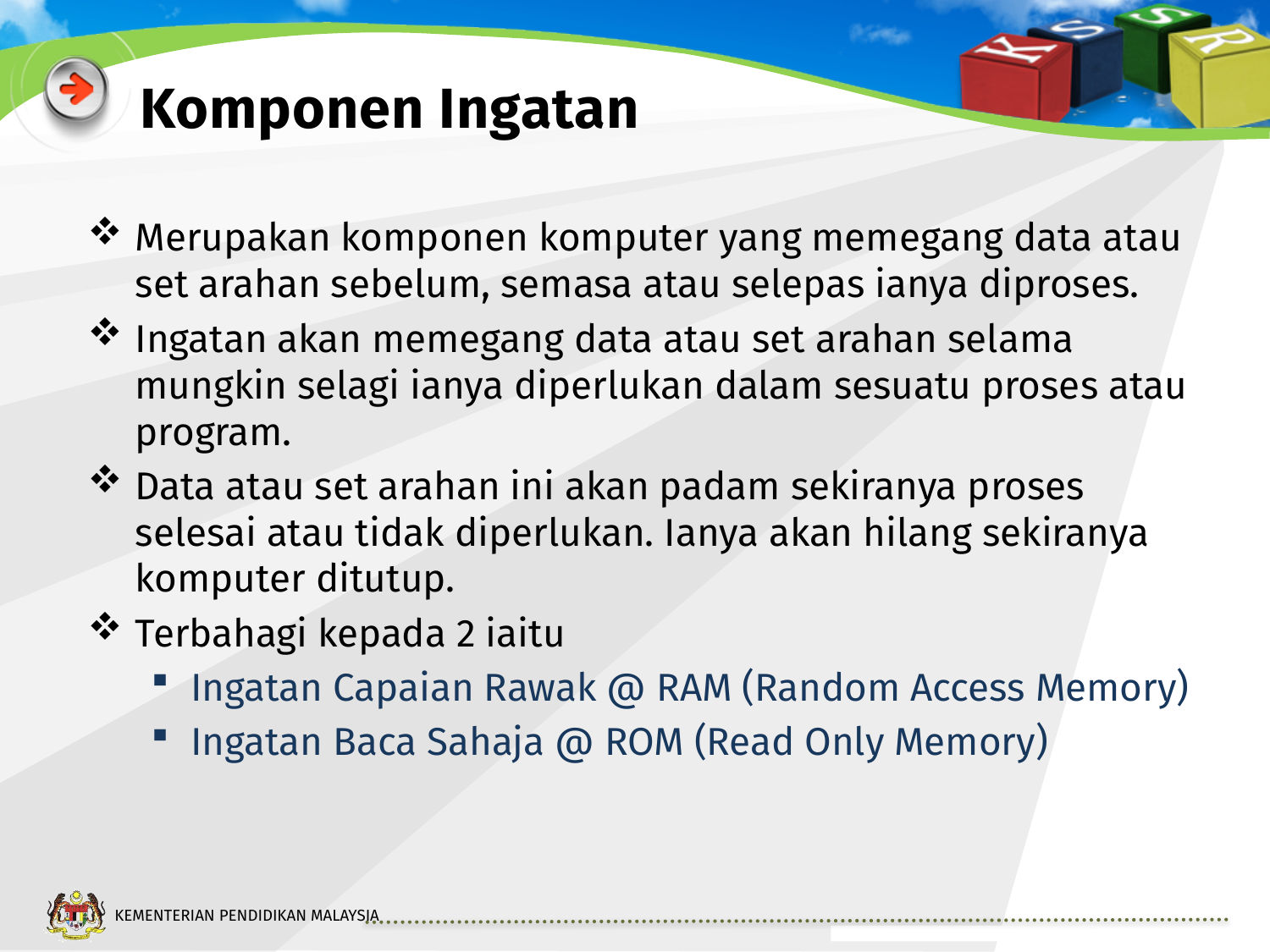

# Komponen Ingatan
Merupakan komponen komputer yang memegang data atau set arahan sebelum, semasa atau selepas ianya diproses.
Ingatan akan memegang data atau set arahan selama mungkin selagi ianya diperlukan dalam sesuatu proses atau program.
Data atau set arahan ini akan padam sekiranya proses selesai atau tidak diperlukan. Ianya akan hilang sekiranya komputer ditutup.
Terbahagi kepada 2 iaitu
Ingatan Capaian Rawak @ RAM (Random Access Memory)
Ingatan Baca Sahaja @ ROM (Read Only Memory)